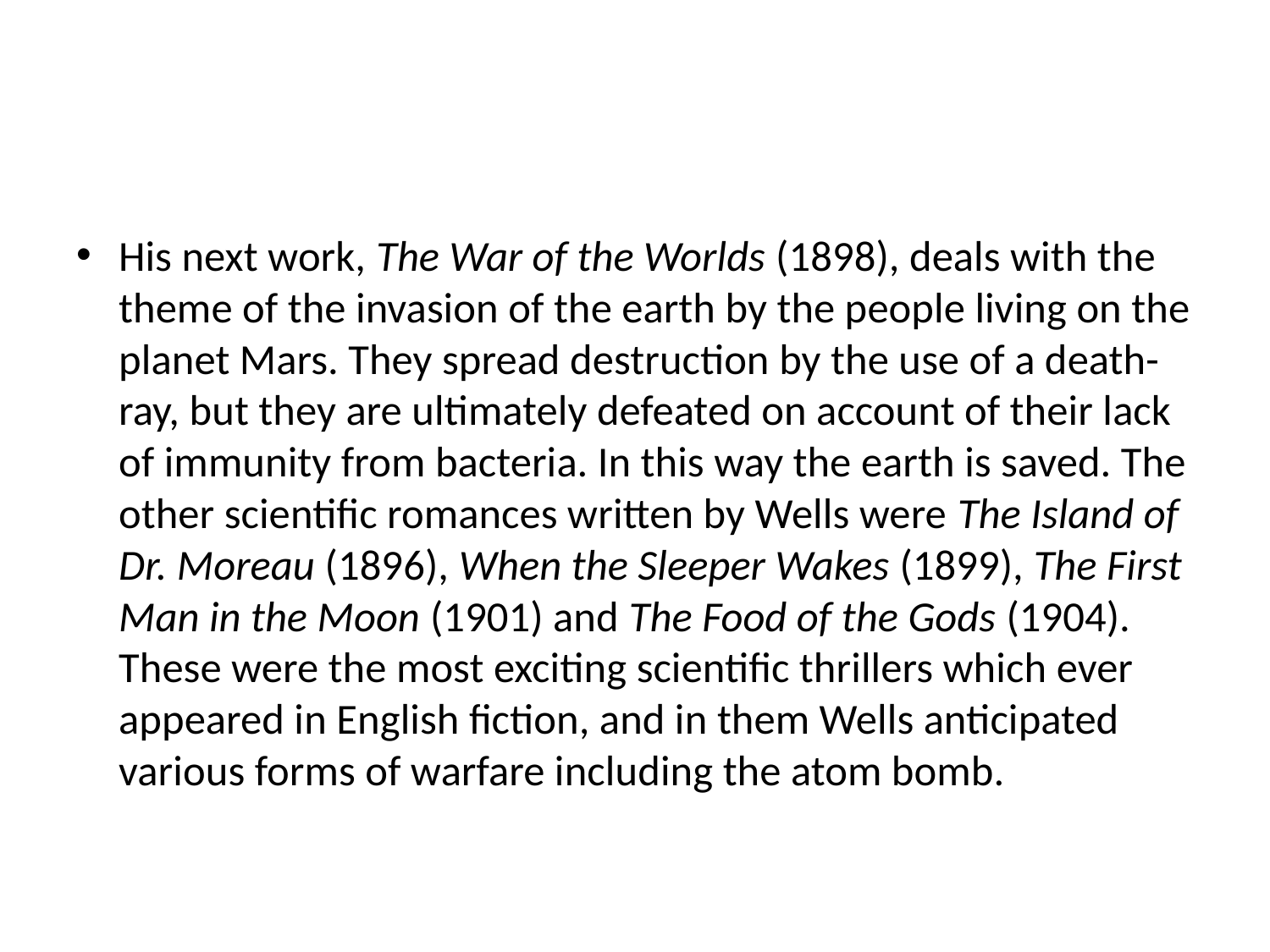

#
His next work, The War of the Worlds (1898), deals with the theme of the invasion of the earth by the people living on the planet Mars. They spread destruction by the use of a death-ray, but they are ultimately defeated on account of their lack of immunity from bacteria. In this way the earth is saved. The other scientific romances written by Wells were The Island of Dr. Moreau (1896), When the Sleeper Wakes (1899), The First Man in the Moon (1901) and The Food of the Gods (1904). These were the most exciting scientific thrillers which ever appeared in English fiction, and in them Wells anticipated various forms of warfare including the atom bomb.